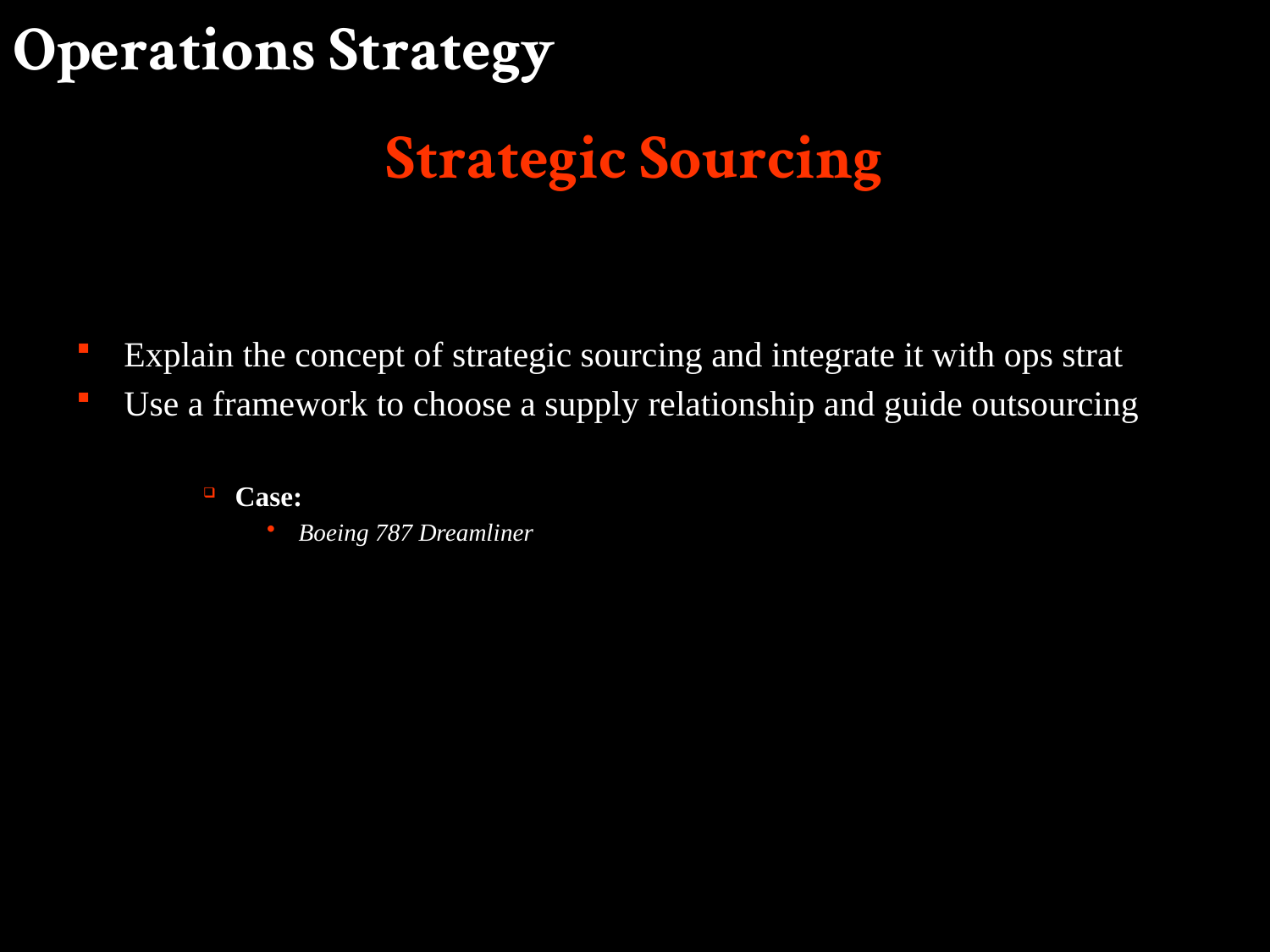

Operations Strategy
Strategic Sourcing
Explain the concept of strategic sourcing and integrate it with ops strat
Use a framework to choose a supply relationship and guide outsourcing

Case:
Boeing 787 Dreamliner